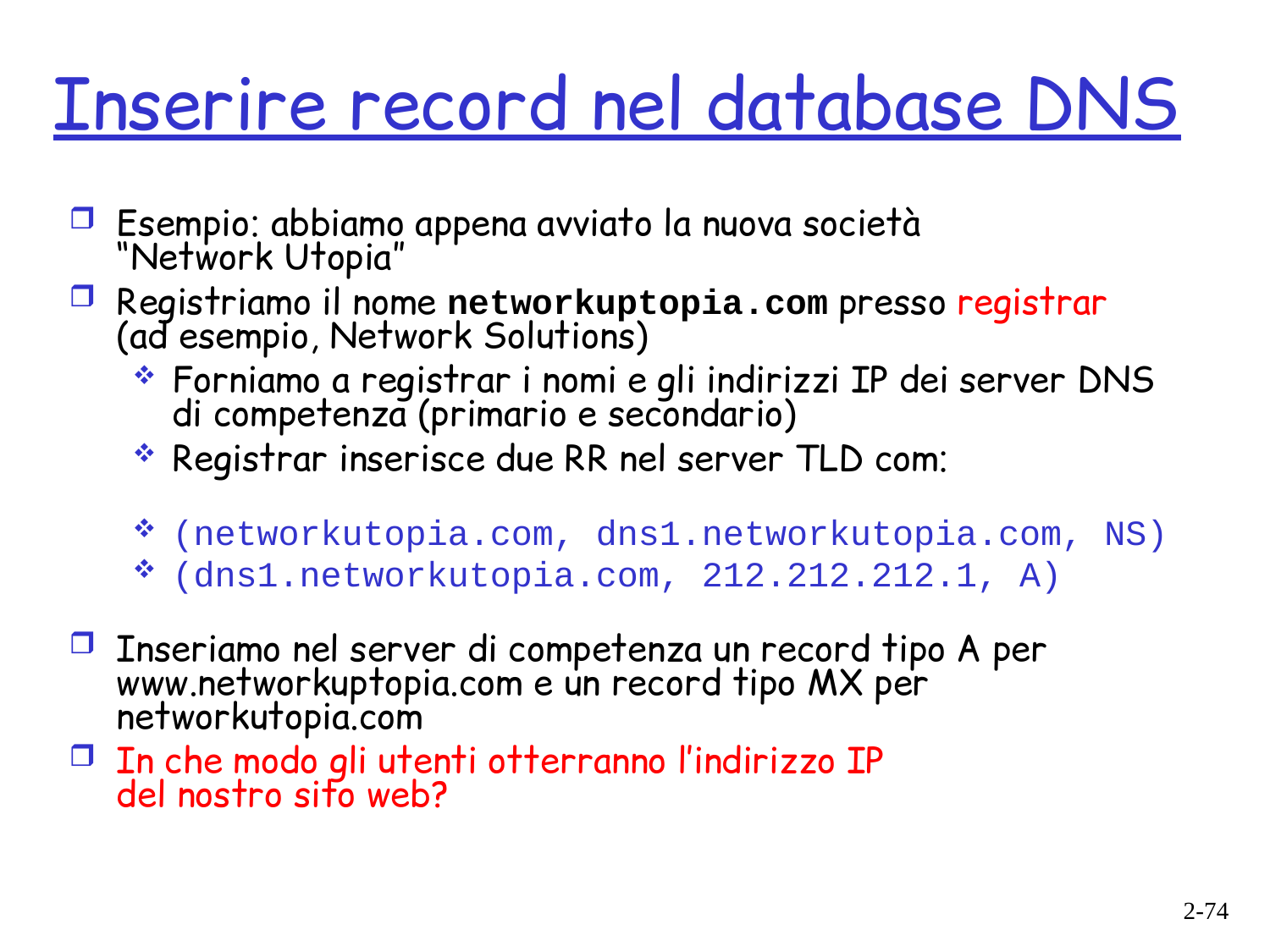

# Inserire record nel database DNS
Esempio: abbiamo appena avviato la nuova società
“Network Utopia”
Registriamo il nome networkuptopia.com presso registrar
(ad esempio, Network Solutions)
Forniamo a registrar i nomi e gli indirizzi IP dei server DNS di competenza (primario e secondario)
Registrar inserisce due RR nel server TLD com:
(networkutopia.com, dns1.networkutopia.com, NS)
(dns1.networkutopia.com, 212.212.212.1, A)
Inseriamo nel server di competenza un record tipo A per www.networkuptopia.com e un record tipo MX per networkutopia.com
In che modo gli utenti otterranno l’indirizzo IP
del nostro sito web?

2-74